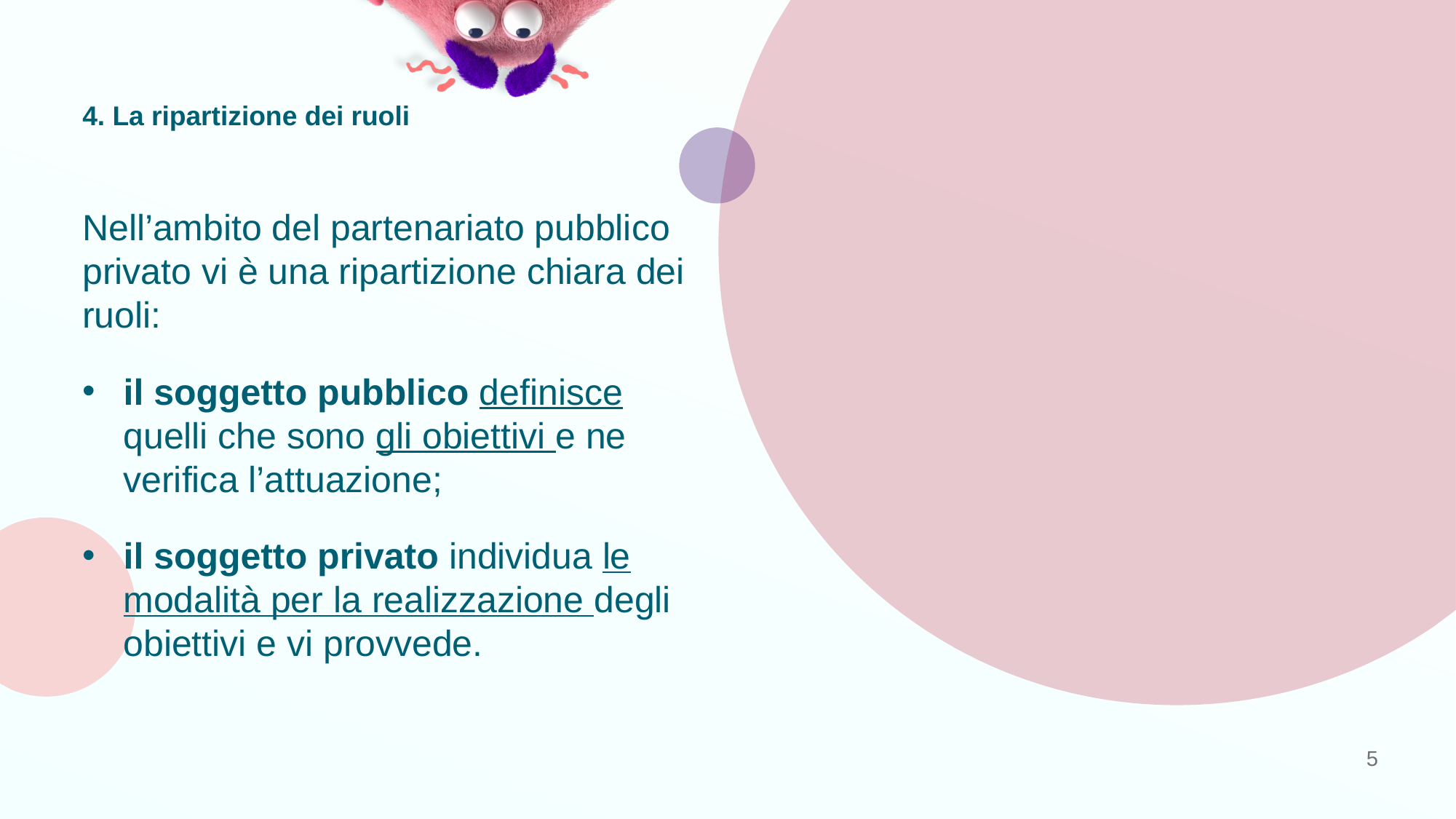

# 4. La ripartizione dei ruoli
Nell’ambito del partenariato pubblico privato vi è una ripartizione chiara dei ruoli:
il soggetto pubblico definisce quelli che sono gli obiettivi e ne verifica l’attuazione;
il soggetto privato individua le modalità per la realizzazione degli obiettivi e vi provvede.
5